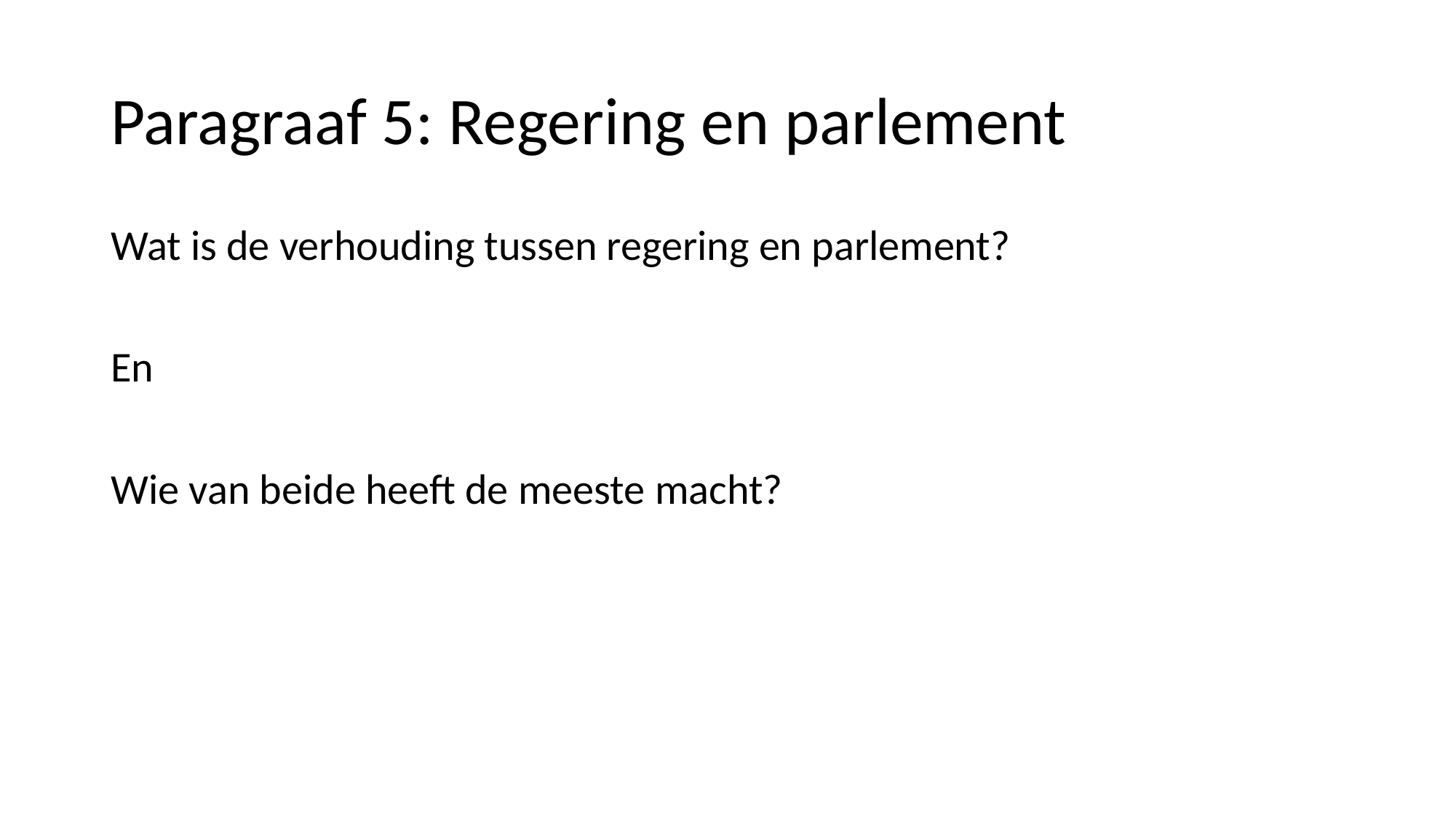

# Paragraaf 5: Regering en parlement
Wat is de verhouding tussen regering en parlement?

En

Wie van beide heeft de meeste macht?